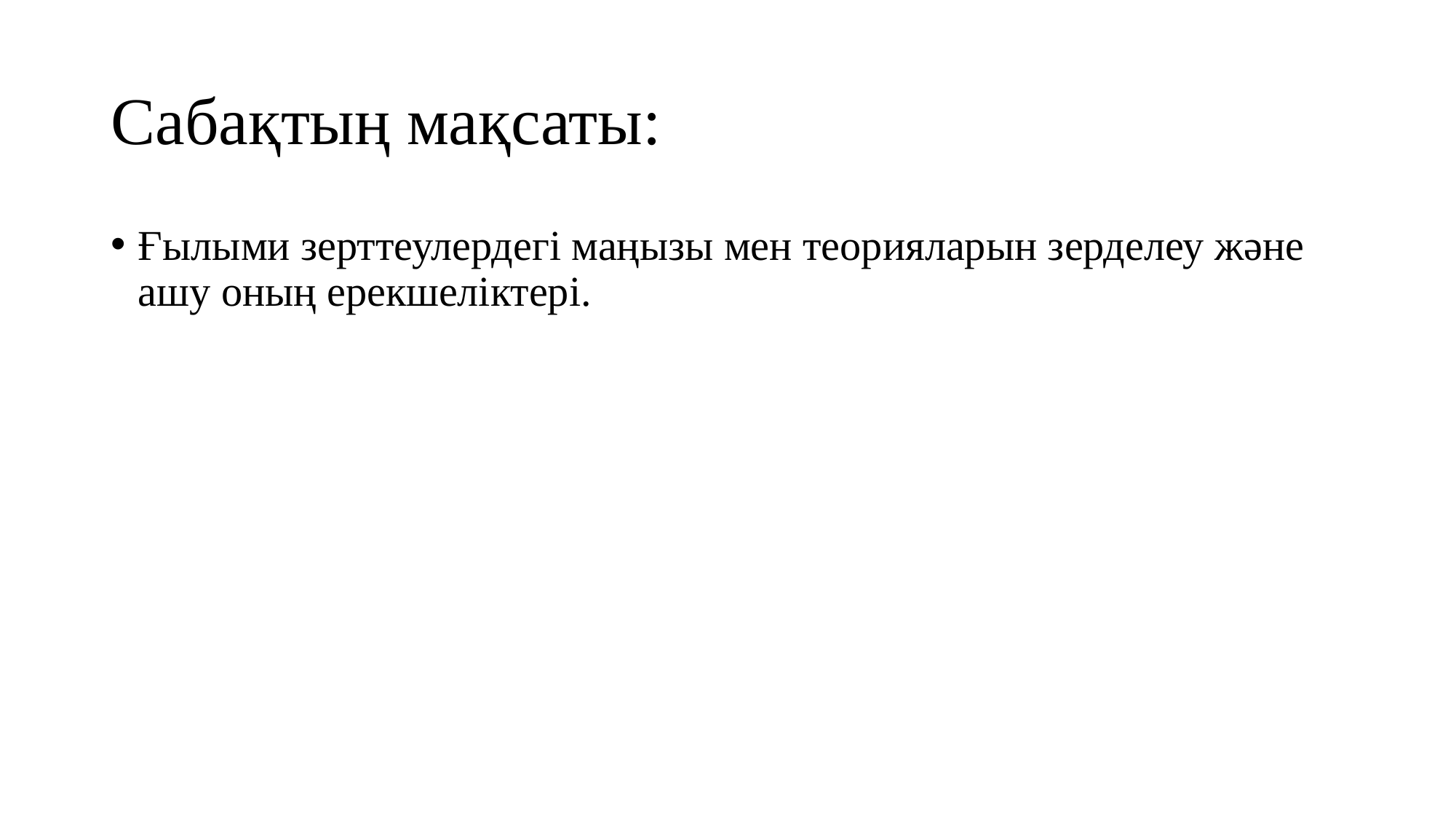

# Сабақтың мақсаты:
Ғылыми зерттеулердегі маңызы мен теорияларын зерделеу және ашу оның ерекшеліктері.